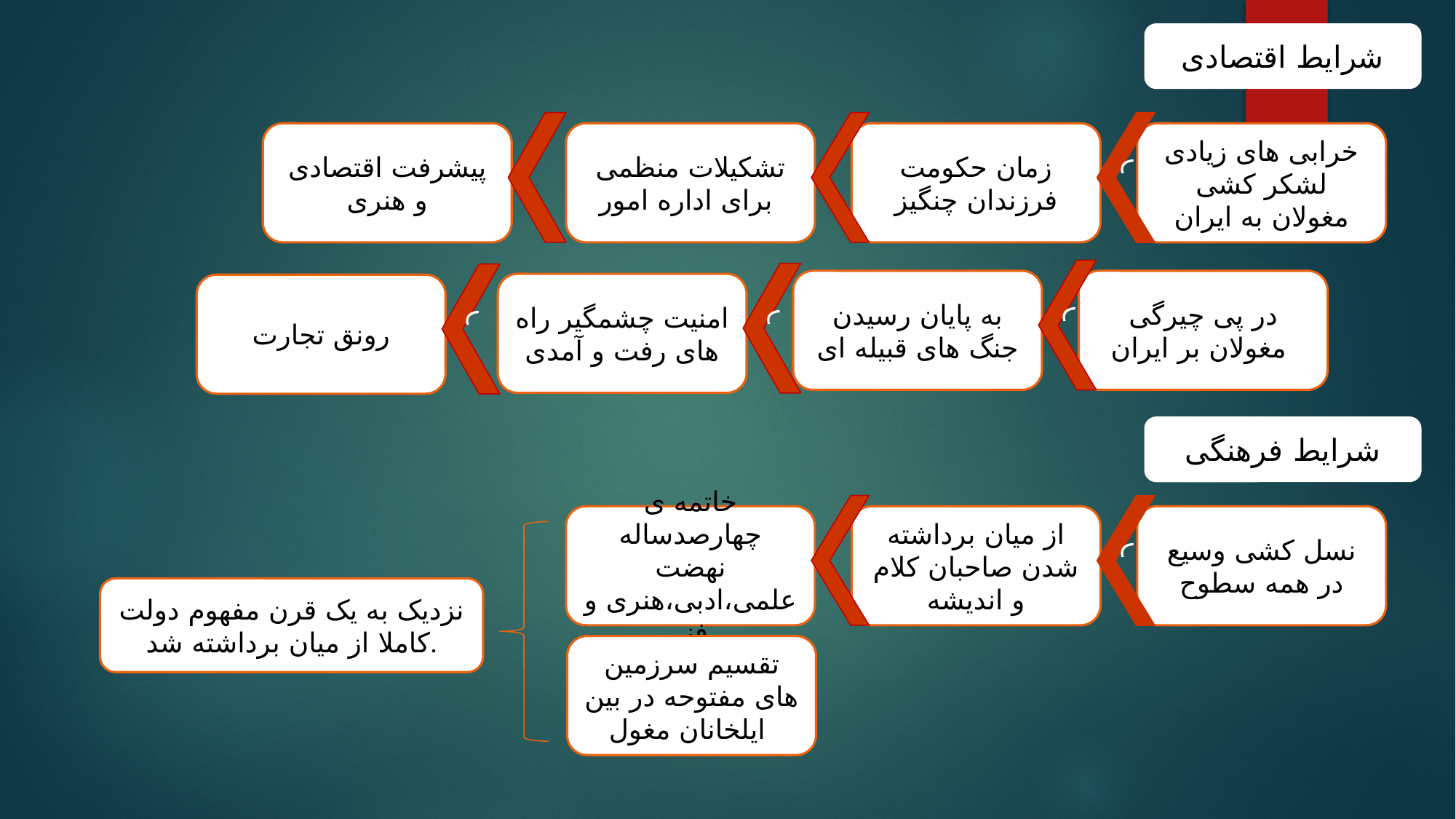

شرایط اقتصادی

ر
پیشرفت اقتصادی و هنری
تشکیلات منظمی برای اداره امور
زمان حکومت فرزندان چنگیز
خرابی های زیادی لشکر کشی مغولان به ایران
ر
ر
ر
به پایان رسیدن جنگ های قبیله ای
در پی چیرگی مغولان بر ایران
امنیت چشمگیر راه های رفت و آمدی
رونق تجارت
شرایط فرهنگی

ر
خاتمه ی چهارصدساله نهضت علمی،ادبی،هنری و فنی
از میان برداشته شدن صاحبان کلام و اندیشه
نسل کشی وسیع در همه سطوح

نزدیک به یک قرن مفهوم دولت کاملا از میان برداشته شد.
تقسیم سرزمین های مفتوحه در بین ایلخانان مغول